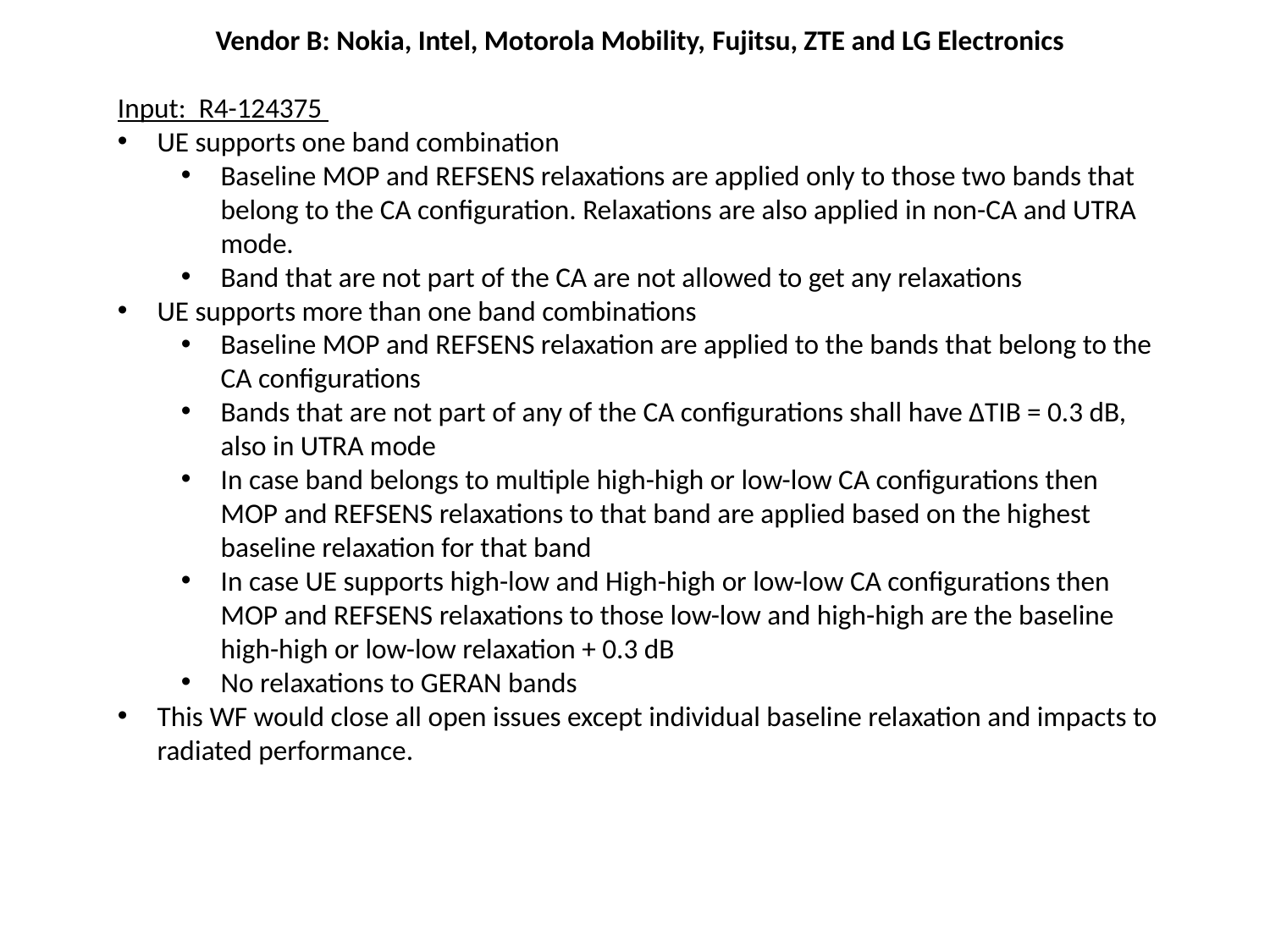

Vendor B: Nokia, Intel, Motorola Mobility, Fujitsu, ZTE and LG Electronics

Input:  R4-124375
UE supports one band combination
Baseline MOP and REFSENS relaxations are applied only to those two bands that belong to the CA configuration. Relaxations are also applied in non-CA and UTRA mode.
Band that are not part of the CA are not allowed to get any relaxations
UE supports more than one band combinations
Baseline MOP and REFSENS relaxation are applied to the bands that belong to the CA configurations
Bands that are not part of any of the CA configurations shall have ΔTIB = 0.3 dB, also in UTRA mode
In case band belongs to multiple high-high or low-low CA configurations then MOP and REFSENS relaxations to that band are applied based on the highest baseline relaxation for that band
In case UE supports high-low and High-high or low-low CA configurations then MOP and REFSENS relaxations to those low-low and high-high are the baseline high-high or low-low relaxation + 0.3 dB
No relaxations to GERAN bands
This WF would close all open issues except individual baseline relaxation and impacts to radiated performance.